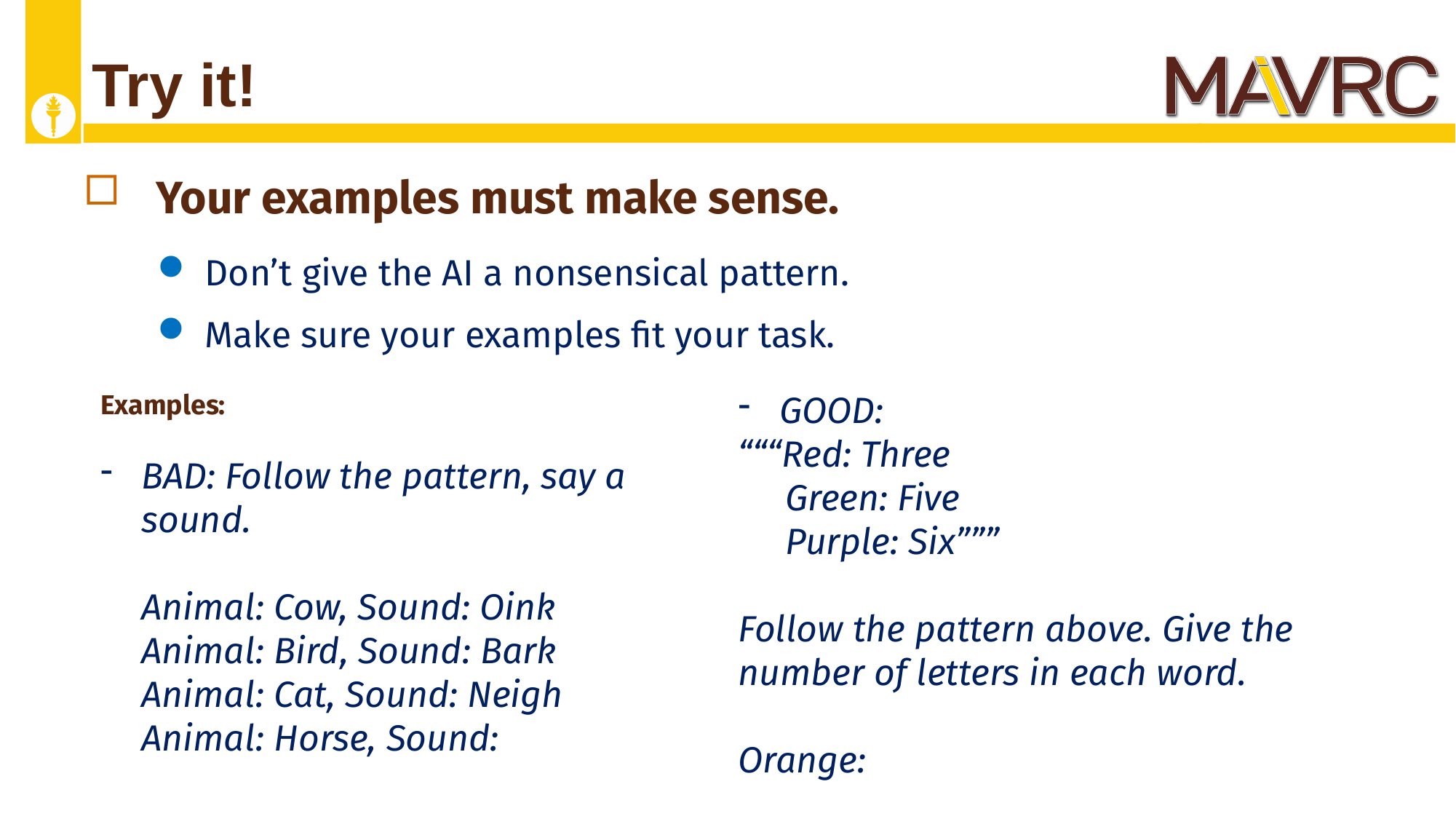

# Try it!
Your examples must make sense.
Don’t give the AI a nonsensical pattern.
Make sure your examples fit your task.
Examples:

BAD: Follow the pattern, say a sound.
Animal: Cow, Sound: Oink
Animal: Bird, Sound: Bark
Animal: Cat, Sound: Neigh
Animal: Horse, Sound:
GOOD:
“““Red: Three
     Green: Five
     Purple: Six”””

Follow the pattern above. Give the number of letters in each word.
Orange: